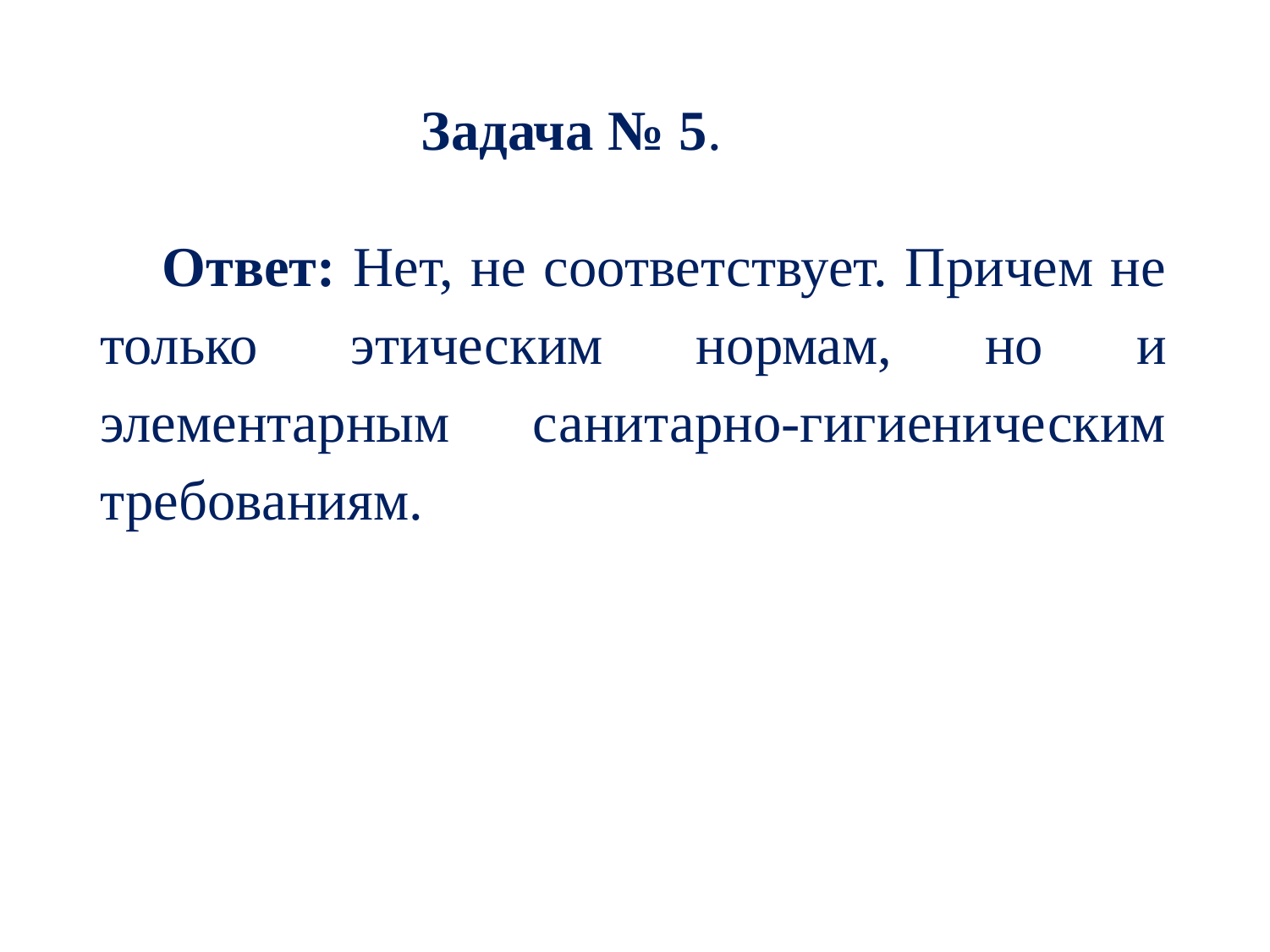

# Задача № 5.
Ответ: Нет, не соответствует. Причем не только этическим нормам, но и элементарным санитарно-гигиеническим требованиям.